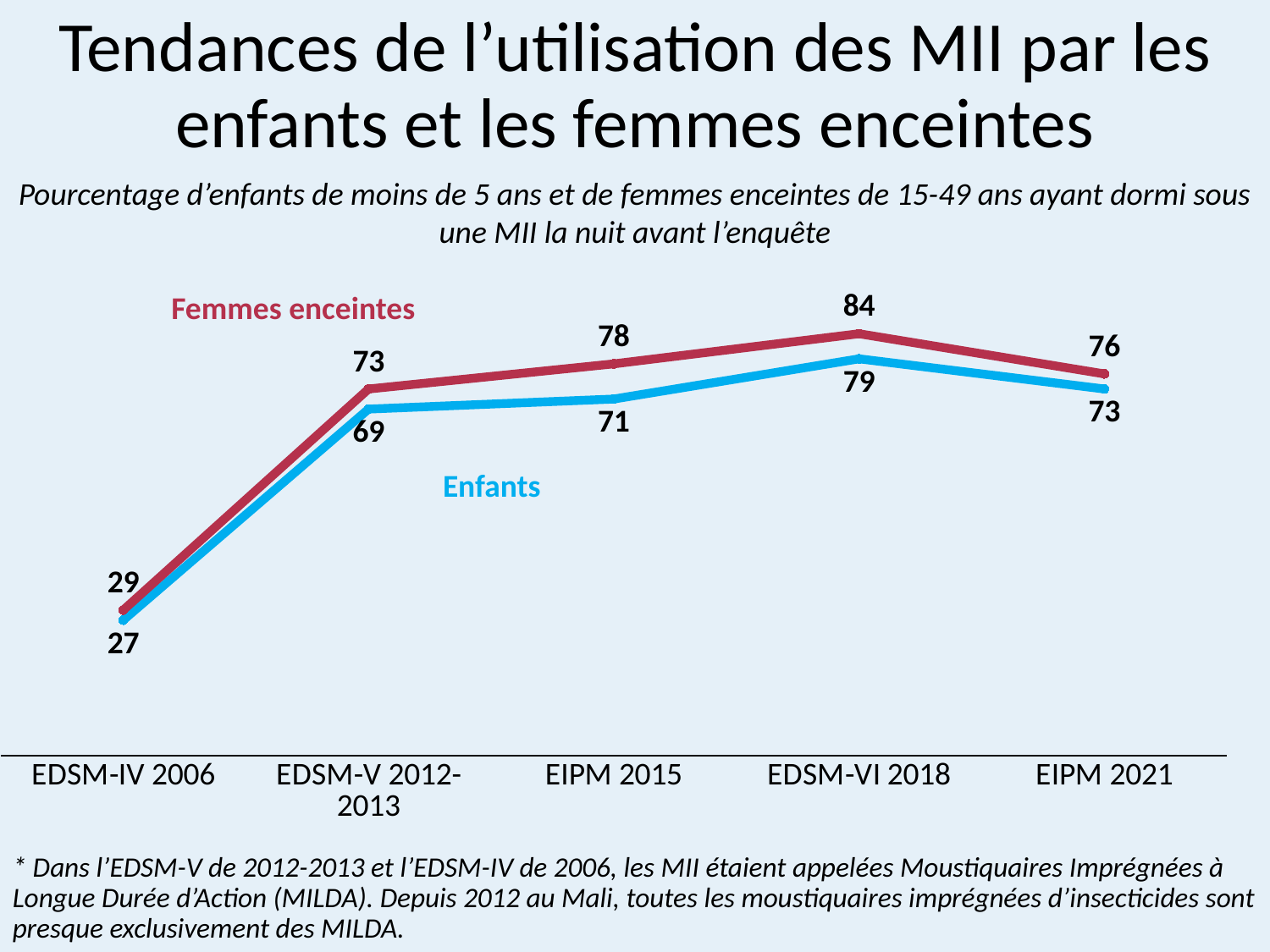

# Tendances de l’utilisation des MII par les enfants et les femmes enceintes
Pourcentage d’enfants de moins de 5 ans et de femmes enceintes de 15-49 ans ayant dormi sous une MII la nuit avant l’enquête

### Chart

| Category | Enfants | Femmes enceintes |
|---|---|---|
| EDSM-IV 2006 | 27.0 | 29.0 |
| EDSM-V 2012-2013 | 69.0 | 73.0 |
| EIPM 2015 | 71.0 | 78.0 |
| EDSM-VI 2018 | 79.0 | 84.0 |
| EIPM 2021 | 73.0 | 76.0 |
Femmes enceintes
Enfants
* Dans l’EDSM-V de 2012-2013 et l’EDSM-IV de 2006, les MII étaient appelées Moustiquaires Imprégnées à Longue Durée d’Action (MILDA). Depuis 2012 au Mali, toutes les moustiquaires imprégnées d’insecticides sont presque exclusivement des MILDA.